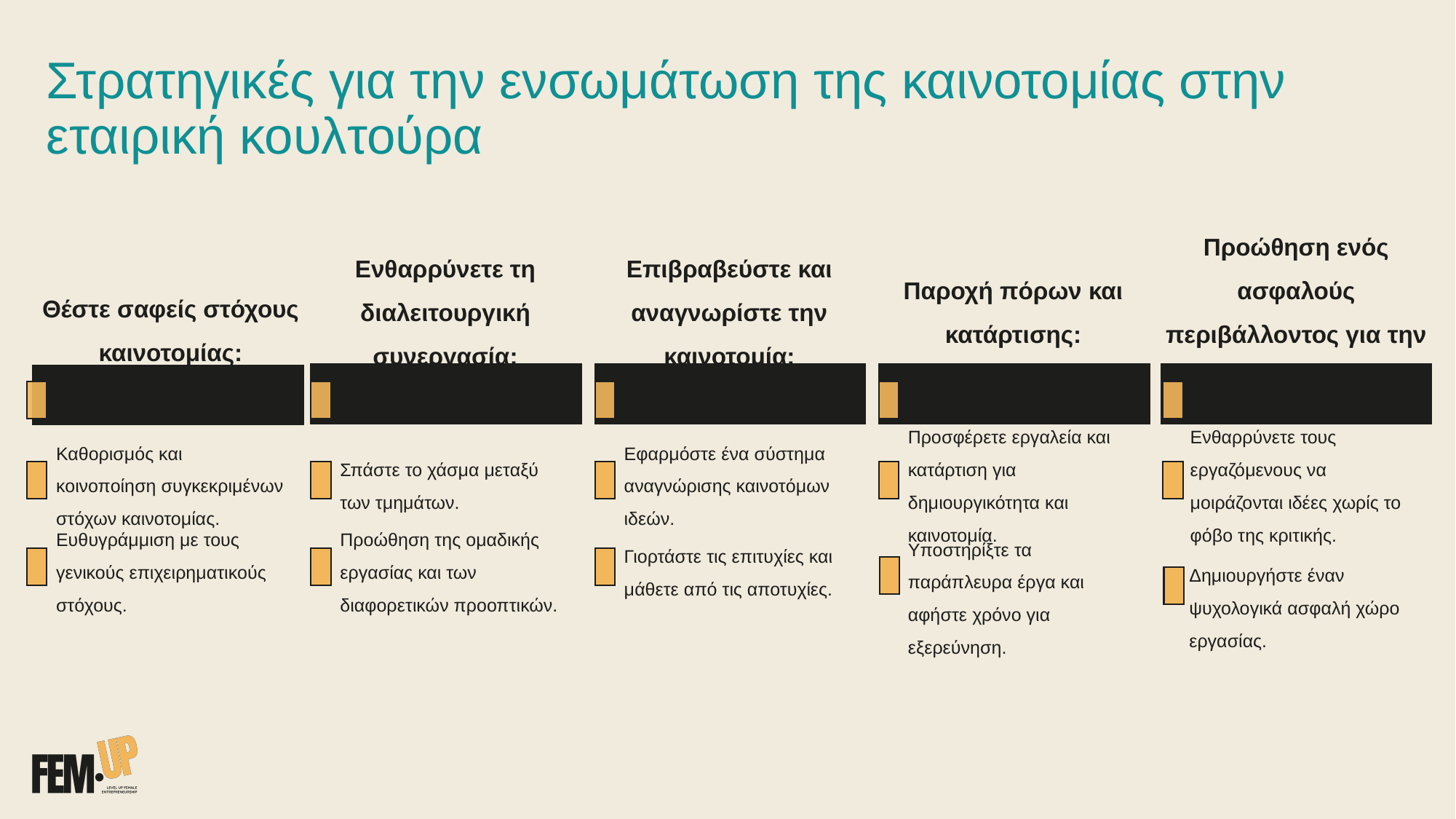

# Στρατηγικές για την ενσωμάτωση της καινοτομίας στην εταιρική κουλτούρα
Θέστε σαφείς στόχους καινοτομίας:
Καθορισμός και κοινοποίηση συγκεκριμένων στόχων καινοτομίας.
Ευθυγράμμιση με τους γενικούς επιχειρηματικούς στόχους.
Ενθαρρύνετε τη διαλειτουργική συνεργασία:
Σπάστε το χάσμα μεταξύ των τμημάτων.
Προώθηση της ομαδικής εργασίας και των διαφορετικών προοπτικών.
Επιβραβεύστε και αναγνωρίστε την καινοτομία:
Εφαρμόστε ένα σύστημα αναγνώρισης καινοτόμων ιδεών.
Γιορτάστε τις επιτυχίες και μάθετε από τις αποτυχίες.
Παροχή πόρων και κατάρτισης:
Προσφέρετε εργαλεία και κατάρτιση για δημιουργικότητα και καινοτομία.
Υποστηρίξτε τα παράπλευρα έργα και αφήστε χρόνο για εξερεύνηση.
Προώθηση ενός ασφαλούς περιβάλλοντος για την ανάληψη κινδύνων:
Ενθαρρύνετε τους εργαζόμενους να μοιράζονται ιδέες χωρίς το φόβο της κριτικής.
Δημιουργήστε έναν ψυχολογικά ασφαλή χώρο εργασίας.